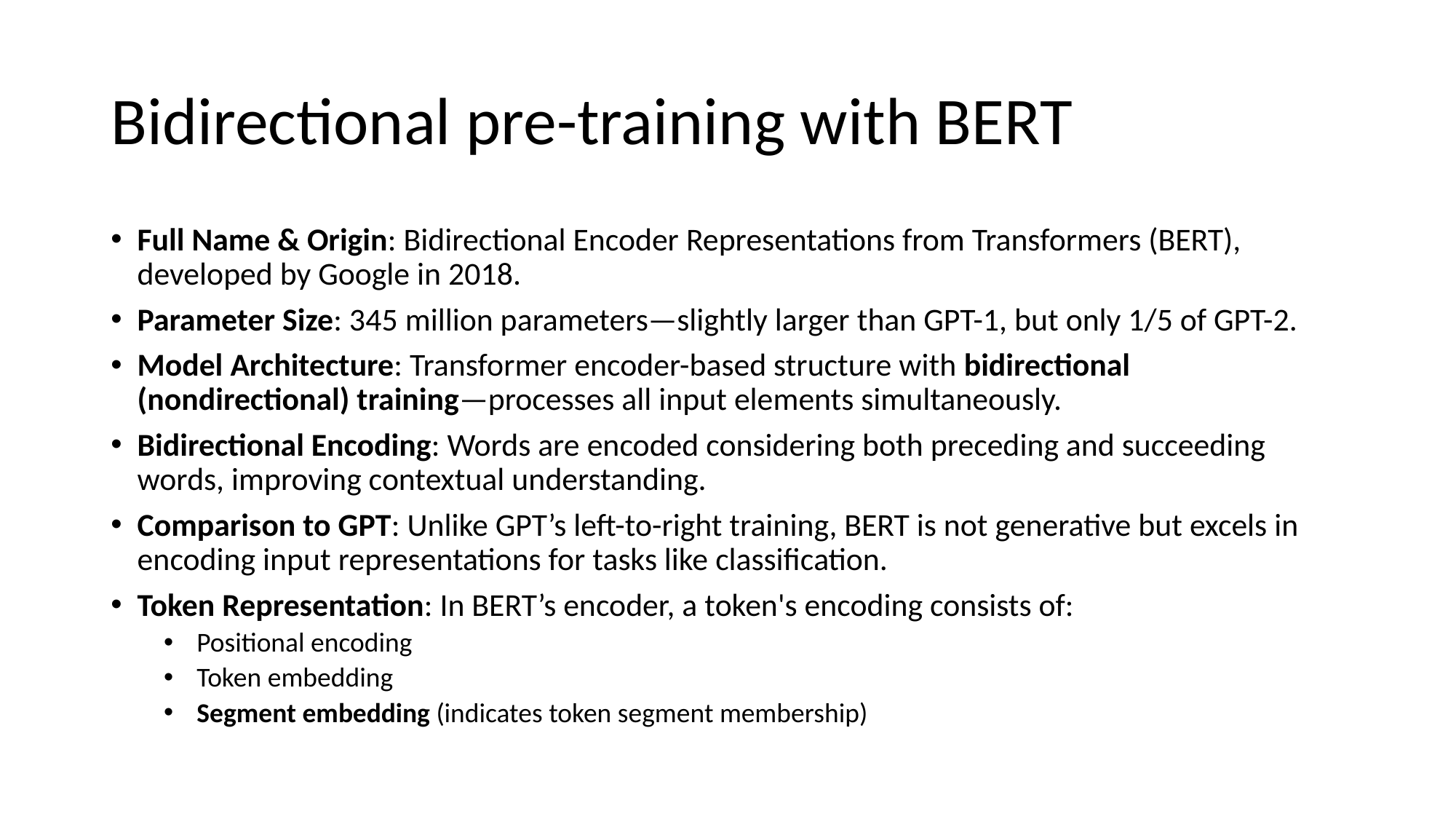

# Bidirectional pre-training with BERT
Full Name & Origin: Bidirectional Encoder Representations from Transformers (BERT), developed by Google in 2018.
Parameter Size: 345 million parameters—slightly larger than GPT-1, but only 1/5 of GPT-2.
Model Architecture: Transformer encoder-based structure with bidirectional (nondirectional) training—processes all input elements simultaneously.
Bidirectional Encoding: Words are encoded considering both preceding and succeeding words, improving contextual understanding.
Comparison to GPT: Unlike GPT’s left-to-right training, BERT is not generative but excels in encoding input representations for tasks like classification.
Token Representation: In BERT’s encoder, a token's encoding consists of:
Positional encoding
Token embedding
Segment embedding (indicates token segment membership)